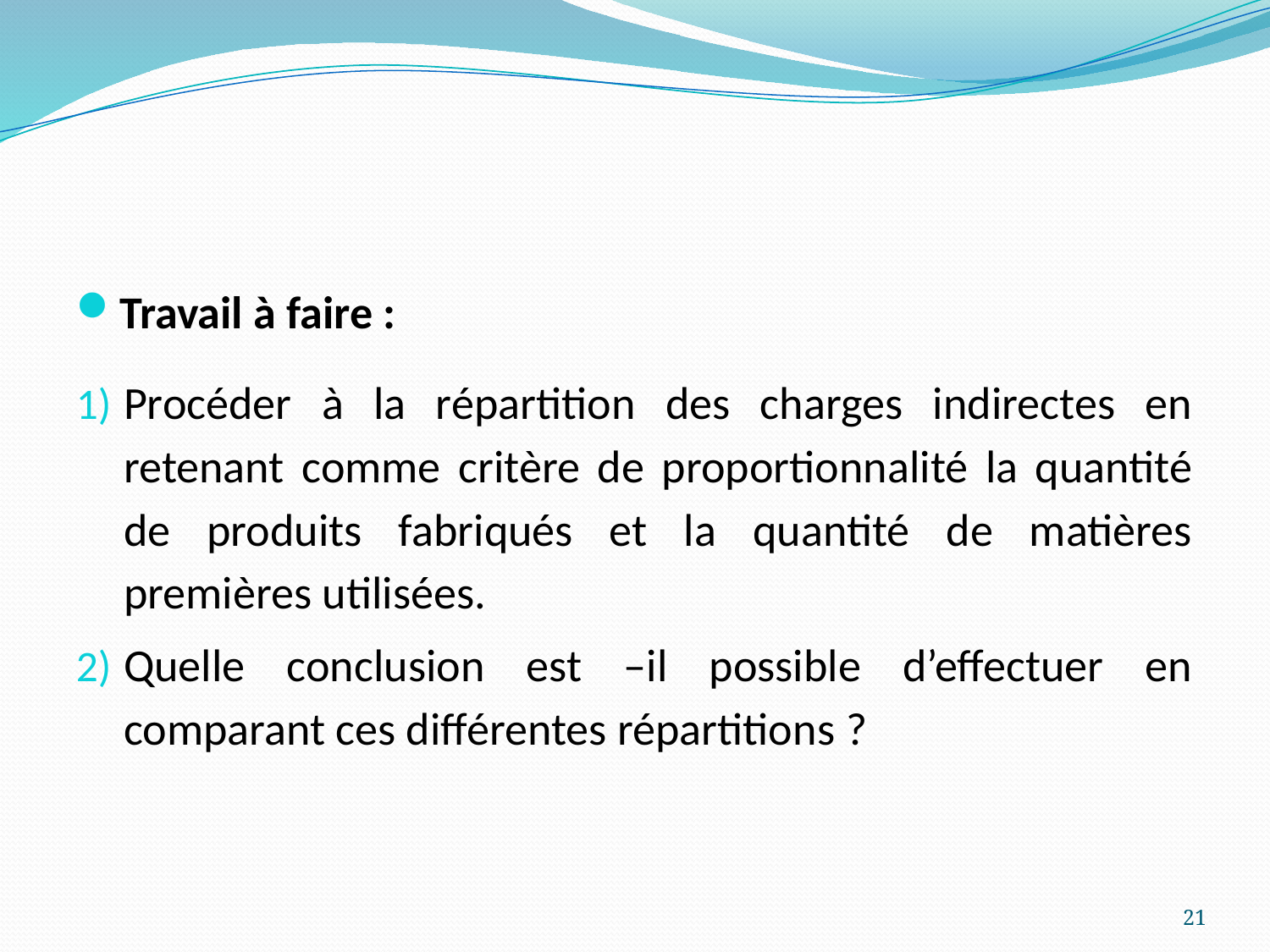

#
Travail à faire :
Procéder à la répartition des charges indirectes en retenant comme critère de proportionnalité la quantité de produits fabriqués et la quantité de matières premières utilisées.
Quelle conclusion est –il possible d’effectuer en comparant ces différentes répartitions ?

21